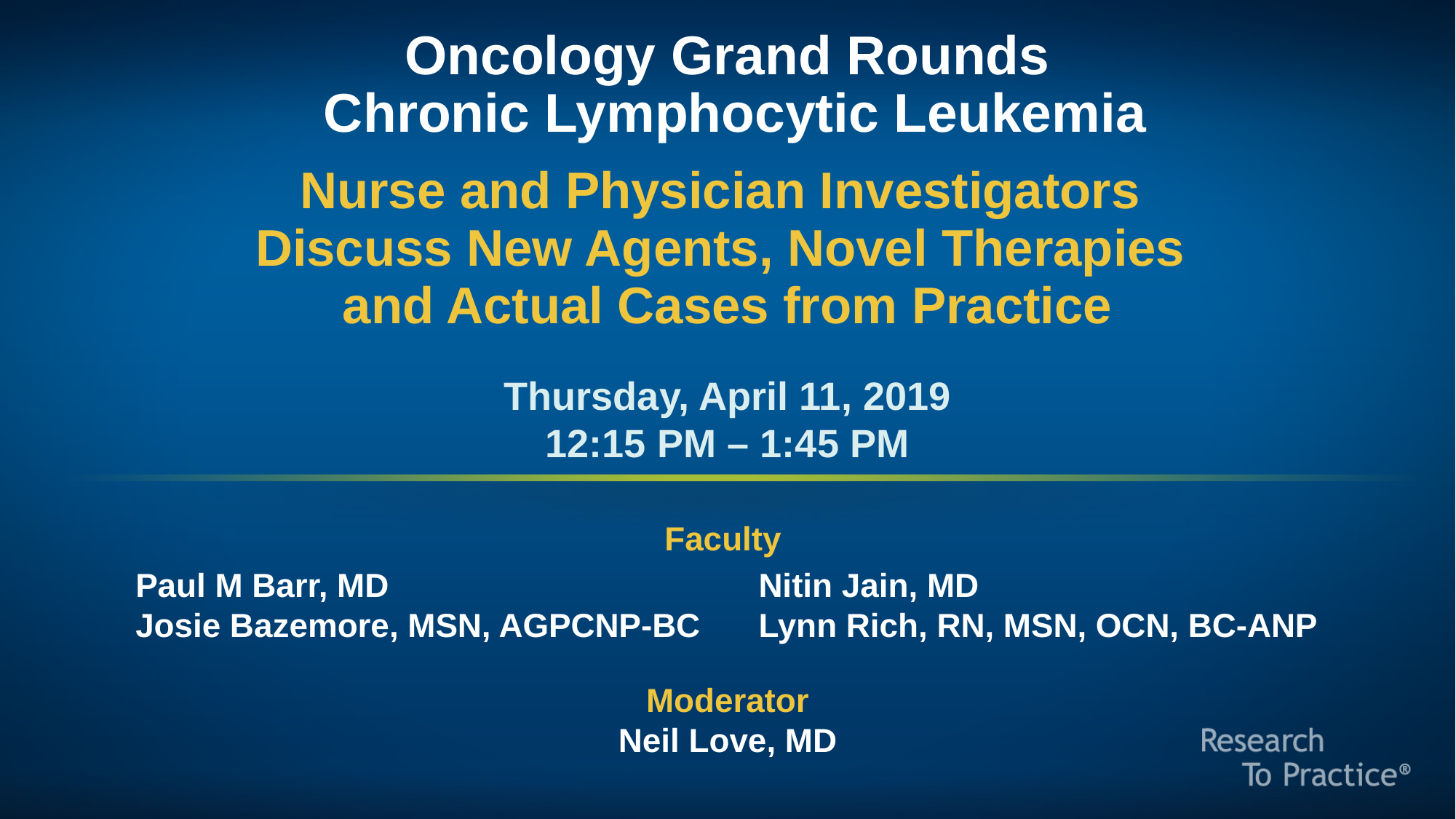

Oncology Grand Rounds
 Chronic Lymphocytic Leukemia
Nurse and Physician Investigators
Discuss New Agents, Novel Therapies
and Actual Cases from Practice
Thursday, April 11, 2019
12:15 PM – 1:45 PM
Faculty
Paul M Barr, MD
Josie Bazemore, MSN, AGPCNP-BC
Nitin Jain, MD
Lynn Rich, RN, MSN, OCN, BC-ANP
Moderator
Neil Love, MD